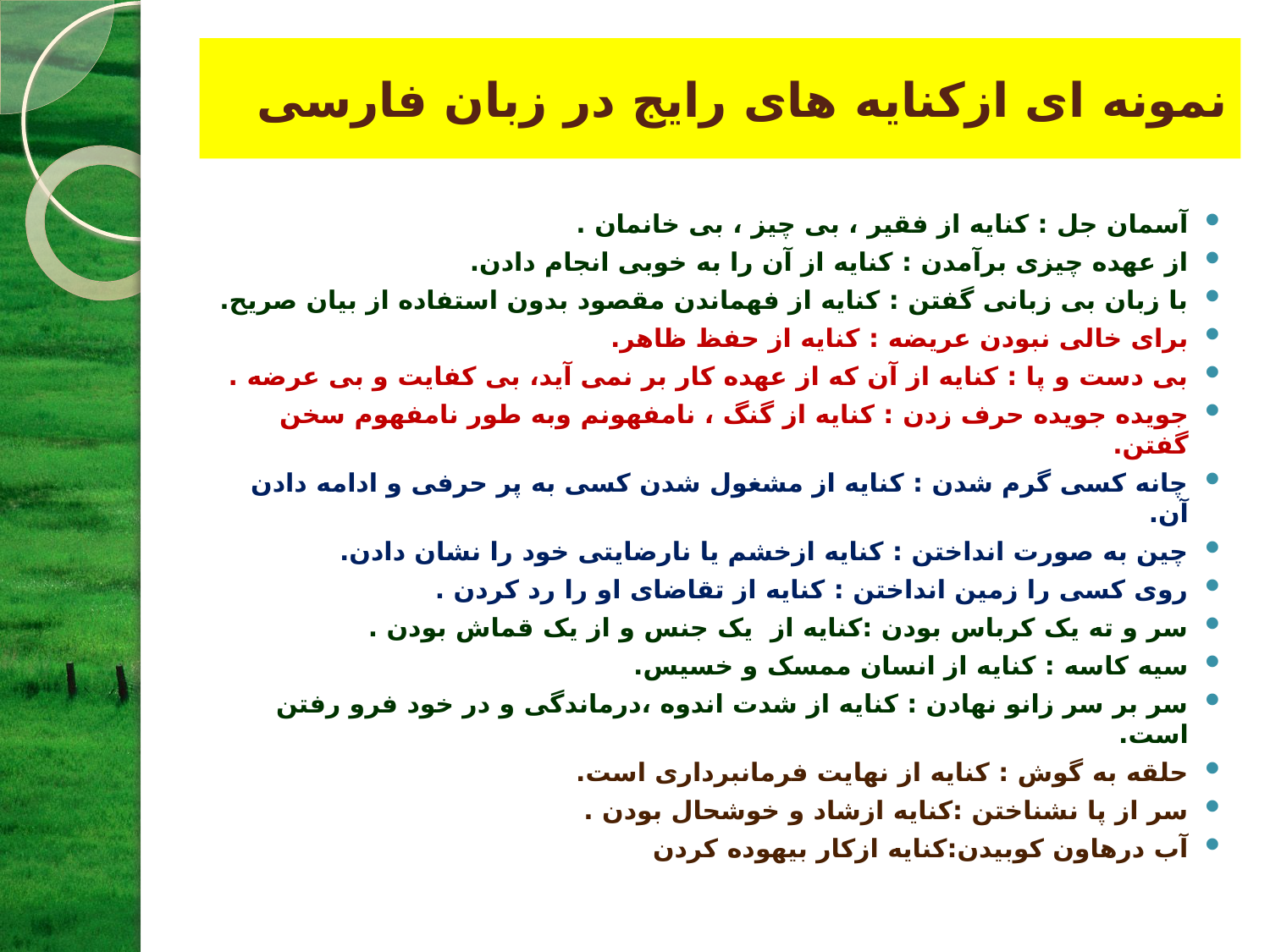

# نمونه ای ازکنایه های رایج در زبان فارسی
آسمان جل : کنایه از فقیر ، بی چیز ، بی خانمان .
از عهده چیزی برآمدن : کنایه از آن را به خوبی انجام دادن.
با زبان بی زبانی گفتن : کنایه از فهماندن مقصود بدون استفاده از بیان صریح.
برای خالی نبودن عریضه : کنایه از حفظ ظاهر.
بی دست و پا : کنایه از آن که از عهده کار بر نمی آید، بی کفایت و بی عرضه .
جویده جویده حرف زدن : کنایه از گنگ ، نامفهونم وبه طور نامفهوم سخن گفتن.
چانه کسی گرم شدن : کنایه از مشغول شدن کسی به پر حرفی و ادامه دادن آن.
چین به صورت انداختن : کنایه ازخشم یا نارضایتی خود را نشان دادن.
روی کسی را زمین انداختن : کنایه از تقاضای او را رد کردن .
سر و ته یک کرباس بودن :کنایه از  یک جنس و از یک قماش بودن .
سیه کاسه : کنایه از انسان ممسک و خسیس.
سر بر سر زانو نهادن : کنایه از شدت اندوه ،درماندگی و در خود فرو رفتن است.
حلقه به گوش : کنایه از نهایت فرمانبرداری است.
سر از پا نشناختن :کنایه ازشاد و خوشحال بودن .
آب درهاون کوبیدن:کنایه ازکار بیهوده کردن